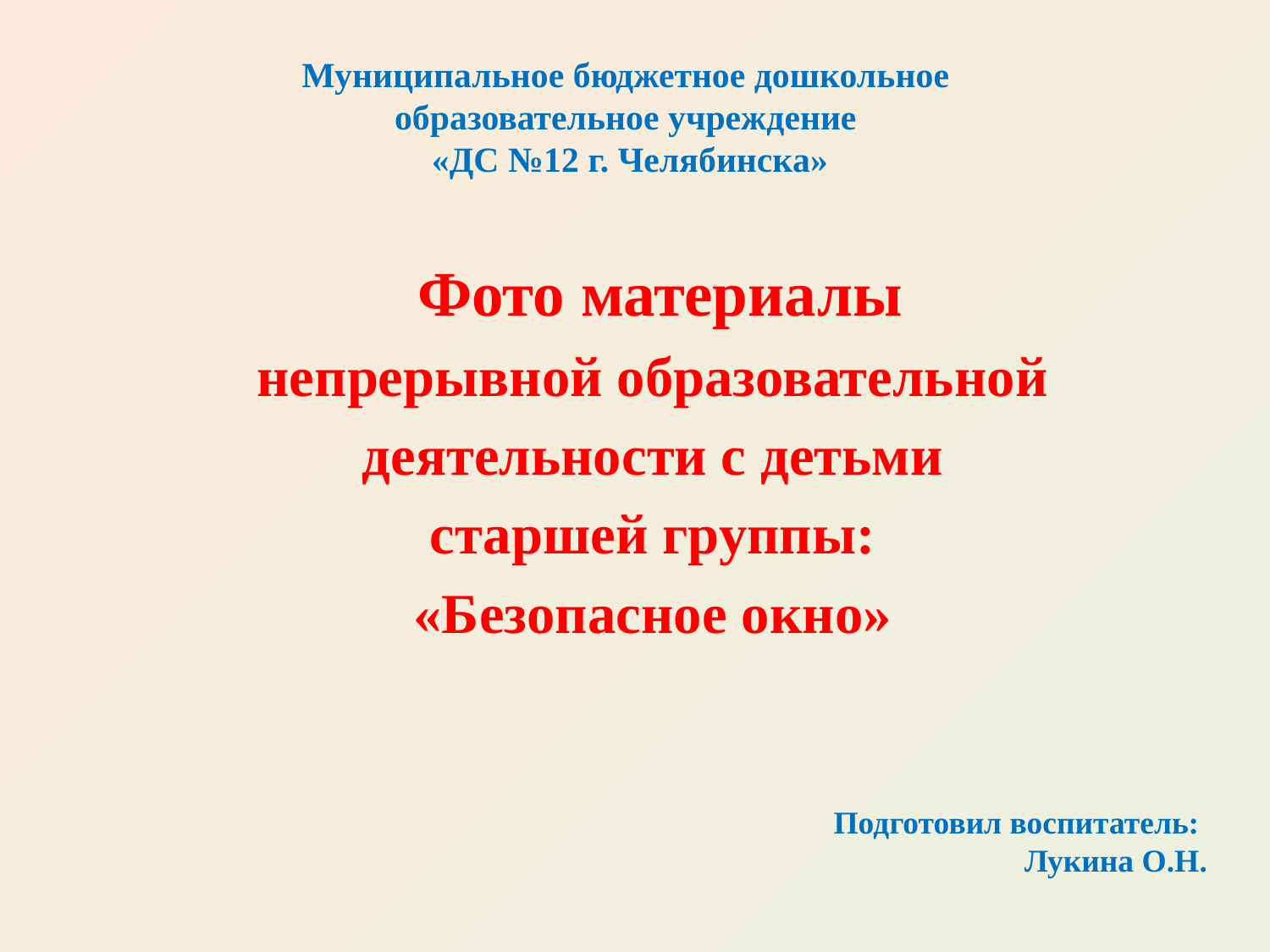

Муниципальное бюджетное дошкольное
образовательное учреждение
«ДС №12 г. Челябинска»
Фото материалы
непрерывной образовательной
деятельности с детьми
старшей группы:
«Безопасное окно»

Подготовил воспитатель:
Лукина О.Н.